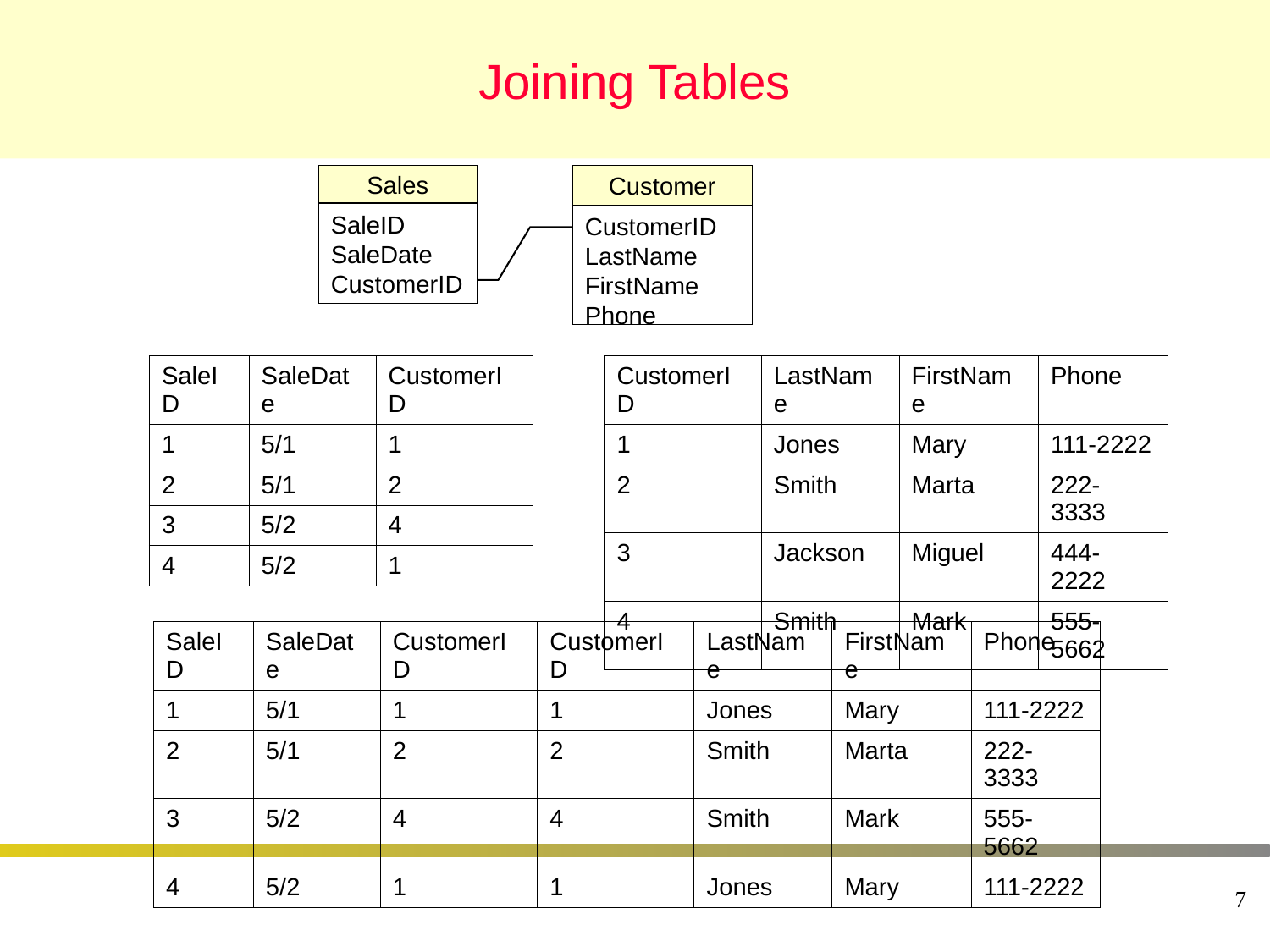

# Joining Tables
Sales
SaleID
SaleDate
CustomerID
Customer
CustomerID
LastName
FirstName
Phone

| SaleID | SaleDate | CustomerID |
| --- | --- | --- |
| 1 | 5/1 | 1 |
| 2 | 5/1 | 2 |
| 3 | 5/2 | 4 |
| 4 | 5/2 | 1 |
| CustomerID | LastName | FirstName | Phone |
| --- | --- | --- | --- |
| 1 | Jones | Mary | 111-2222 |
| 2 | Smith | Marta | 222-3333 |
| 3 | Jackson | Miguel | 444-2222 |
| 4 | Smith | Mark | 555-5662 |
| SaleID | SaleDate | CustomerID | CustomerID | LastName | FirstName | Phone |
| --- | --- | --- | --- | --- | --- | --- |
| 1 | 5/1 | 1 | 1 | Jones | Mary | 111-2222 |
| 2 | 5/1 | 2 | 2 | Smith | Marta | 222-3333 |
| 3 | 5/2 | 4 | 4 | Smith | Mark | 555-5662 |
| 4 | 5/2 | 1 | 1 | Jones | Mary | 111-2222 |
7